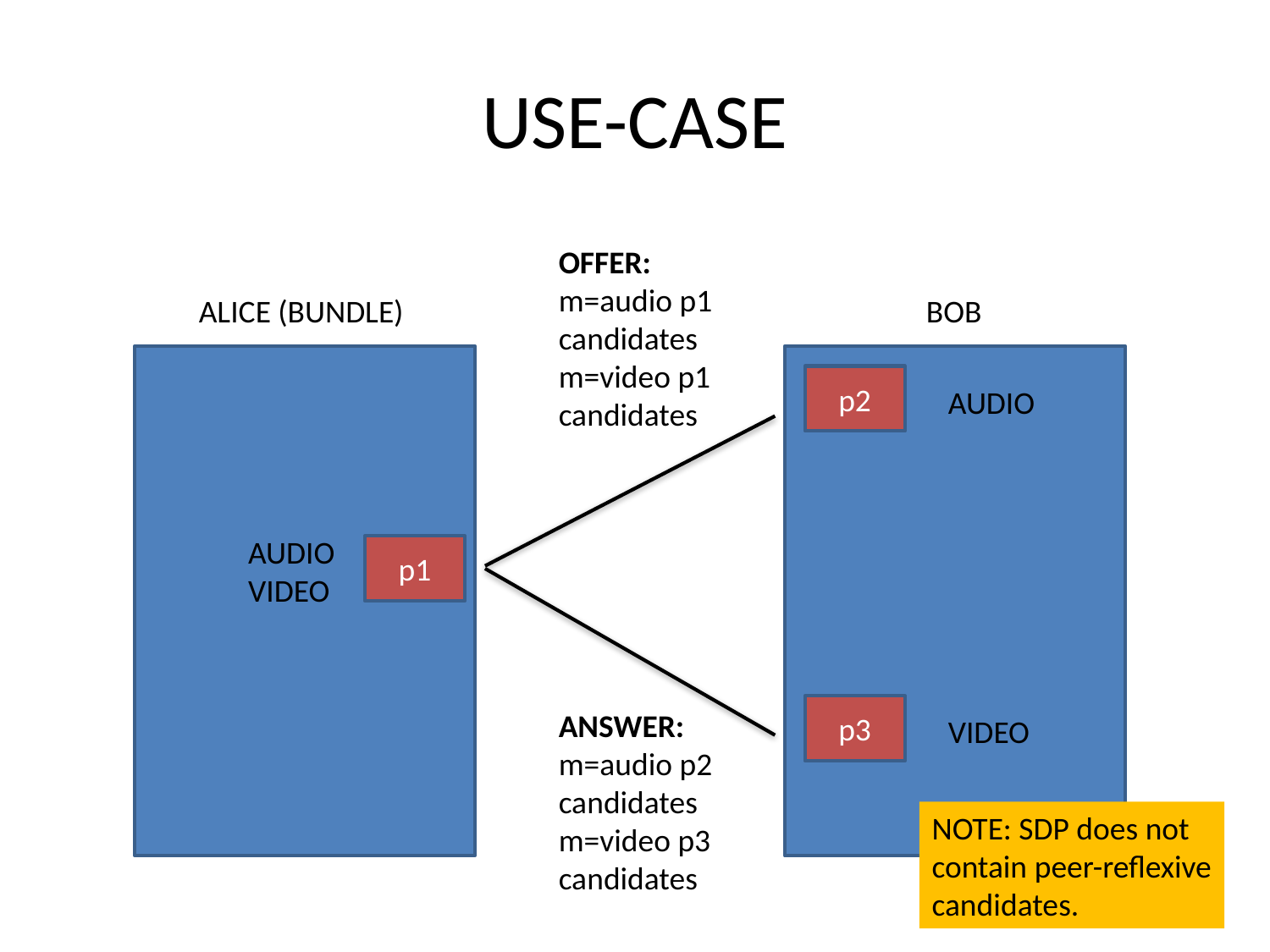

# USE-CASE
OFFER:
m=audio p1
candidates
m=video p1
candidates
ALICE (BUNDLE)
BOB

p2
AUDIO
AUDIO
VIDEO
p1
p3
ANSWER:
m=audio p2
candidates
m=video p3
candidates
VIDEO
NOTE: SDP does not
contain peer-reflexive
candidates.
4